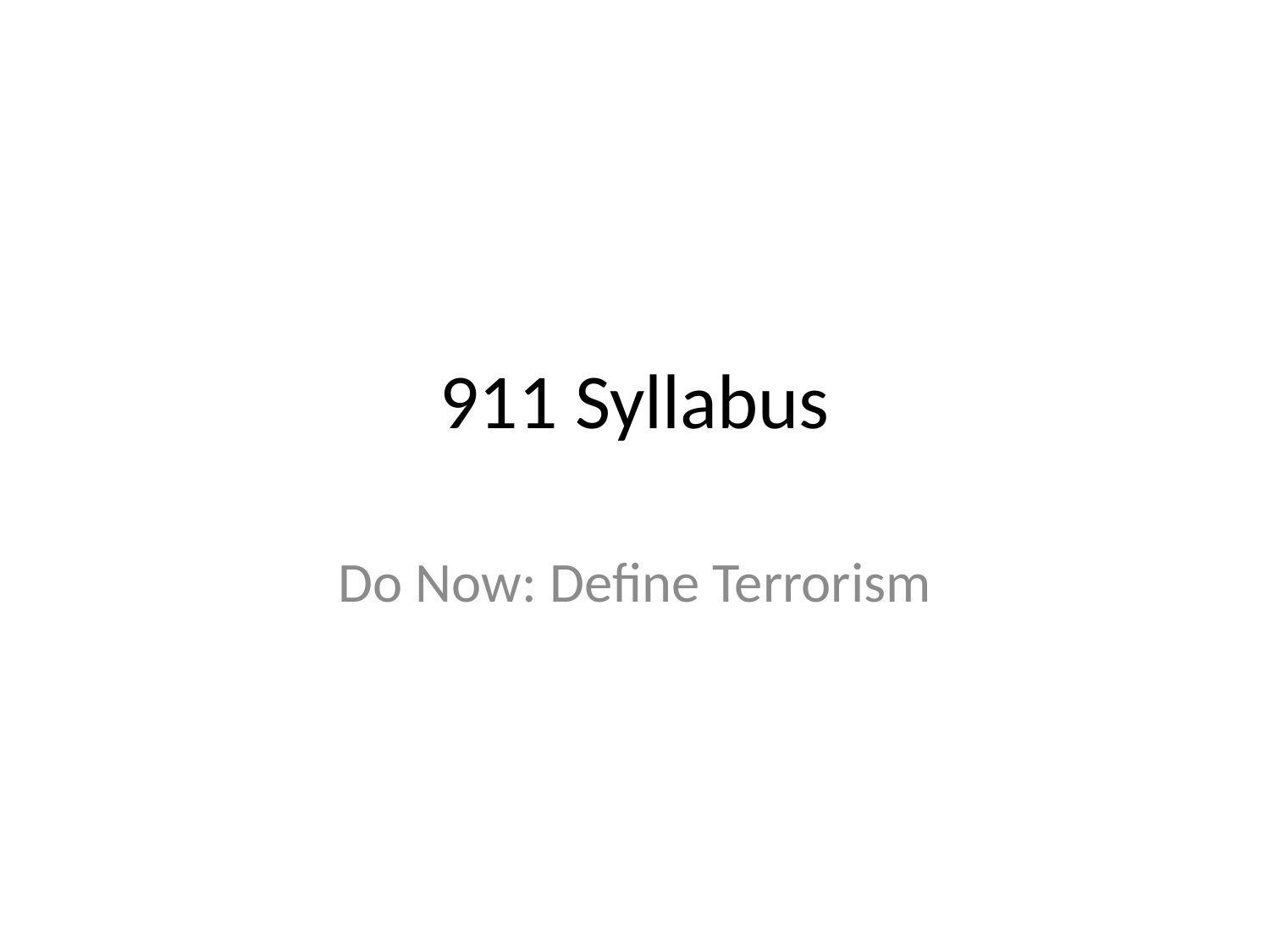

# 911 Syllabus
Do Now: Define Terrorism